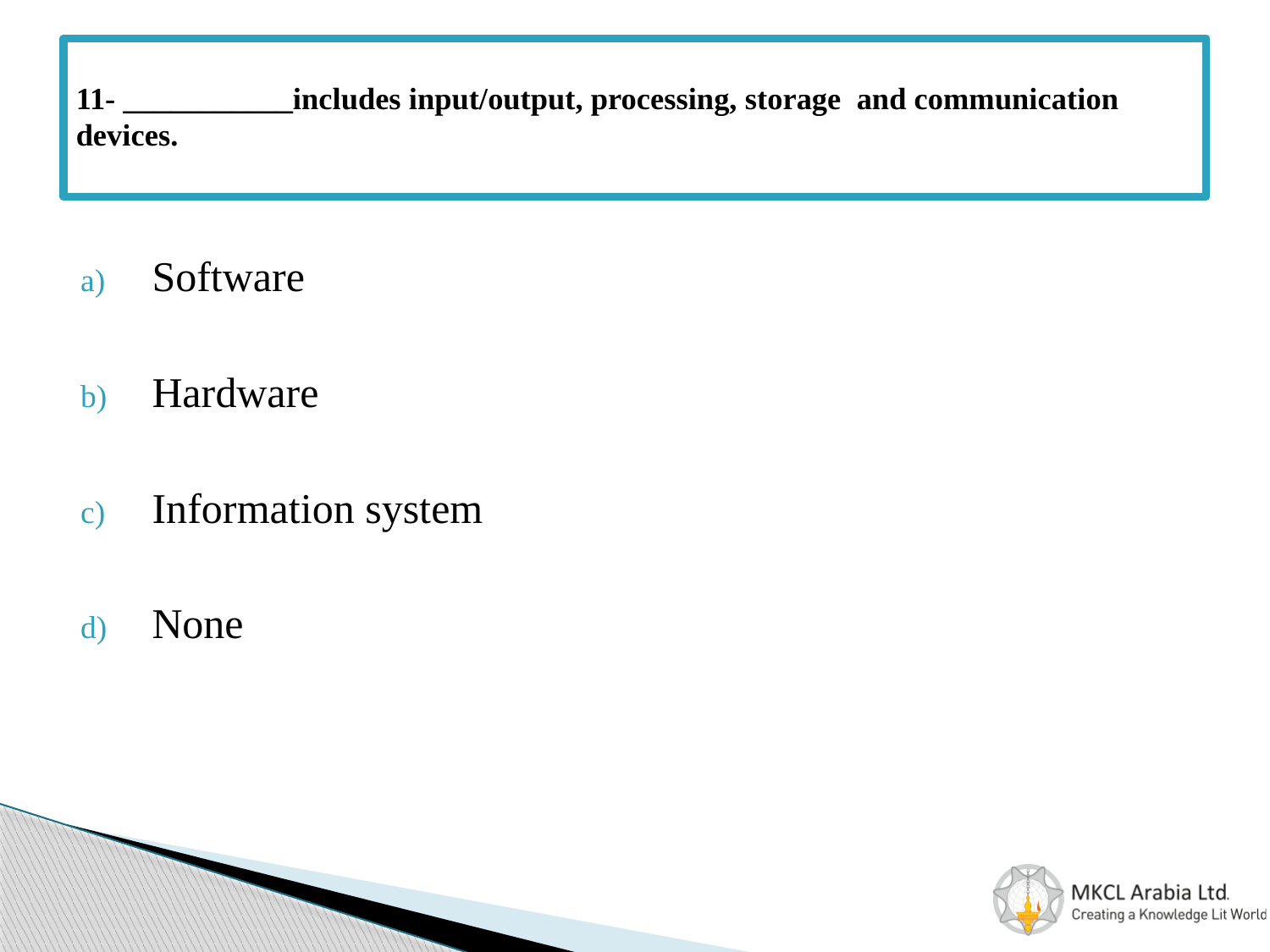

# 11- ___________includes input/output, processing, storage  and communication devices.
Software

Hardware

Information system

None